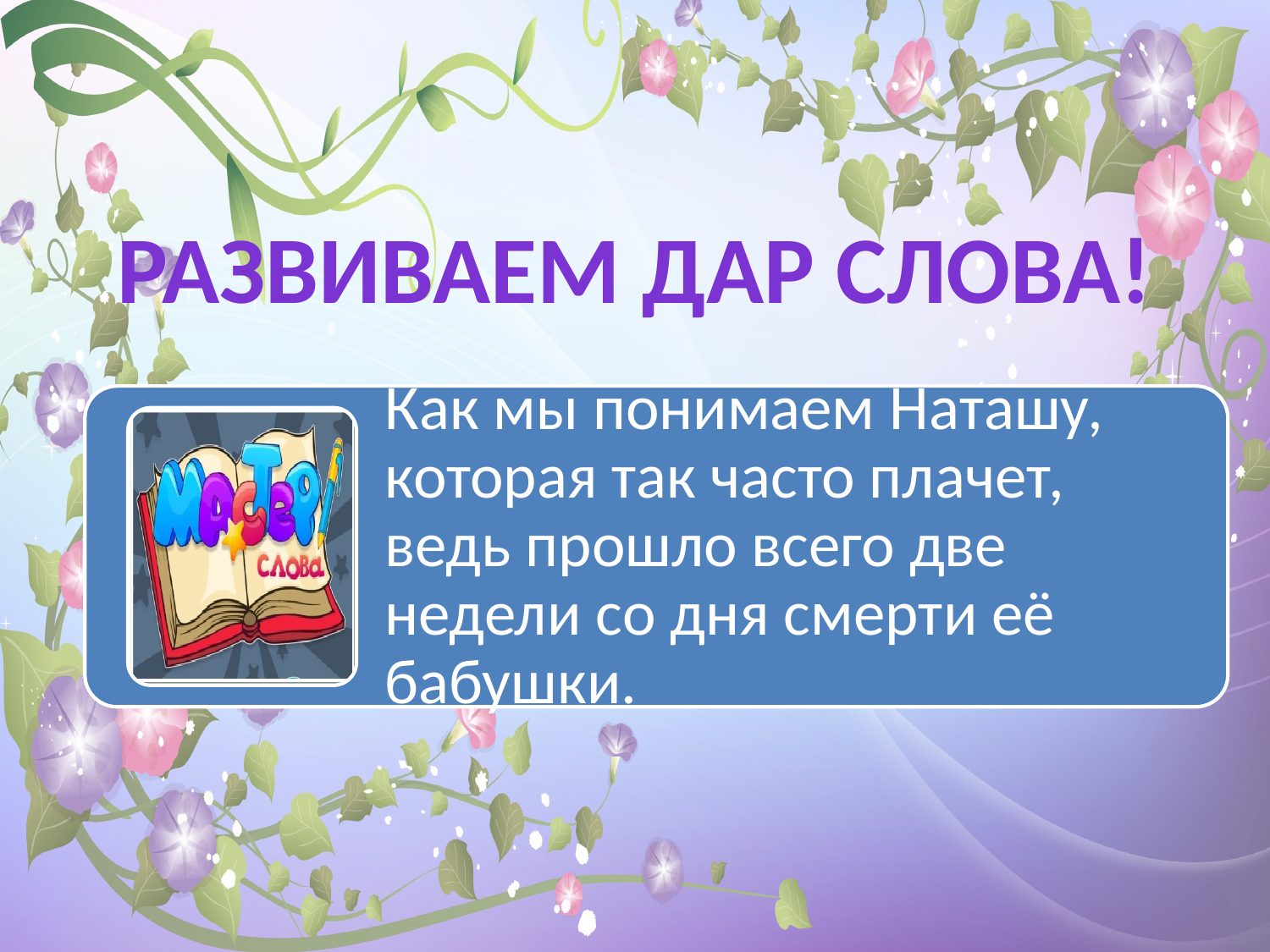

Развиваем дар слова!
Как мы понимаем Наташу, которая так часто плачет, ведь прошло всего две недели со дня смерти её бабушки.